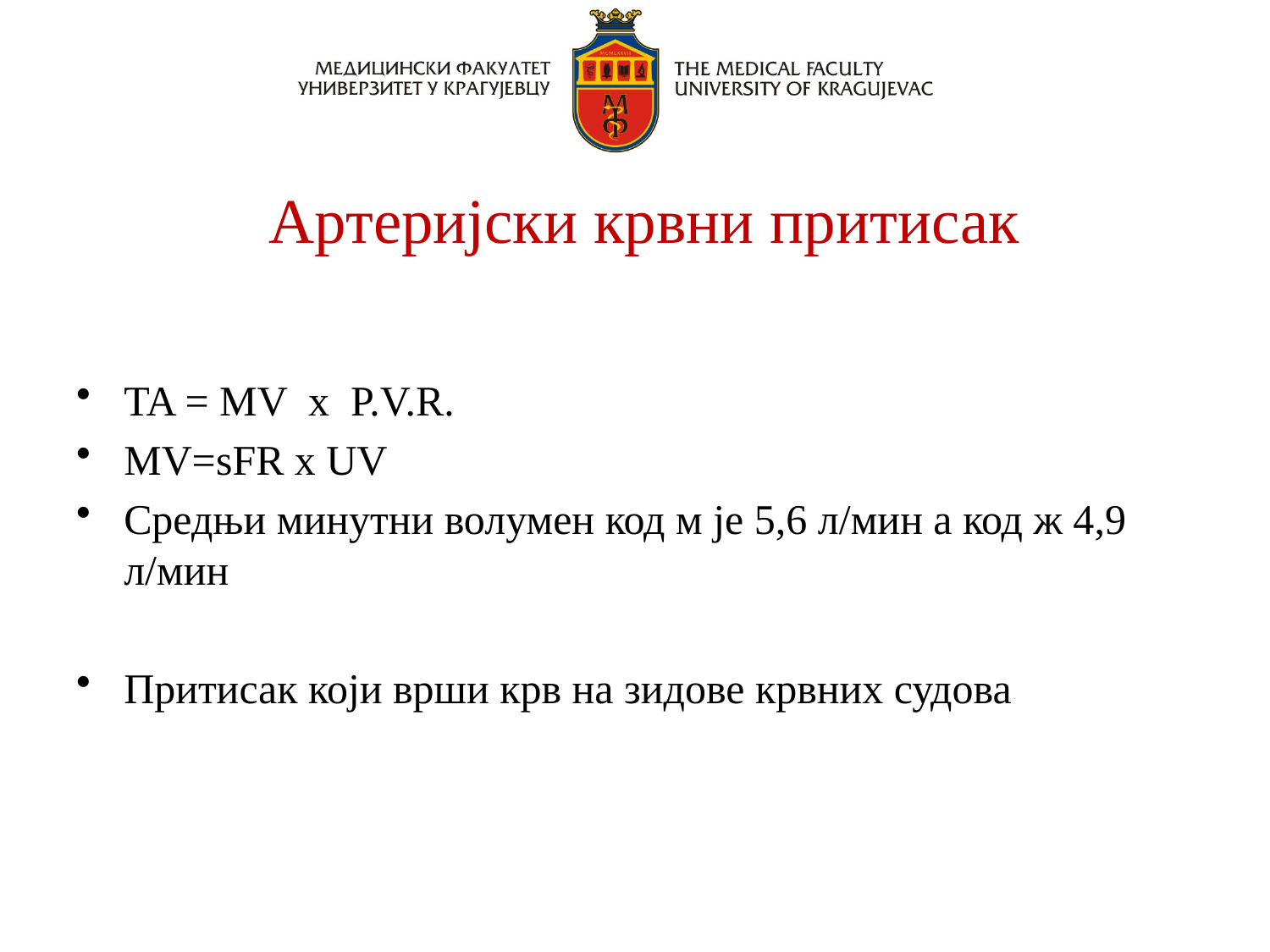

# Артеријски крвни притисак
TA = MV  x  P.V.R.
MV=sFR x UV
Средњи минутни волумен код м је 5,6 л/мин а код ж 4,9 л/мин

Притисак који врши крв на зидове крвних судова